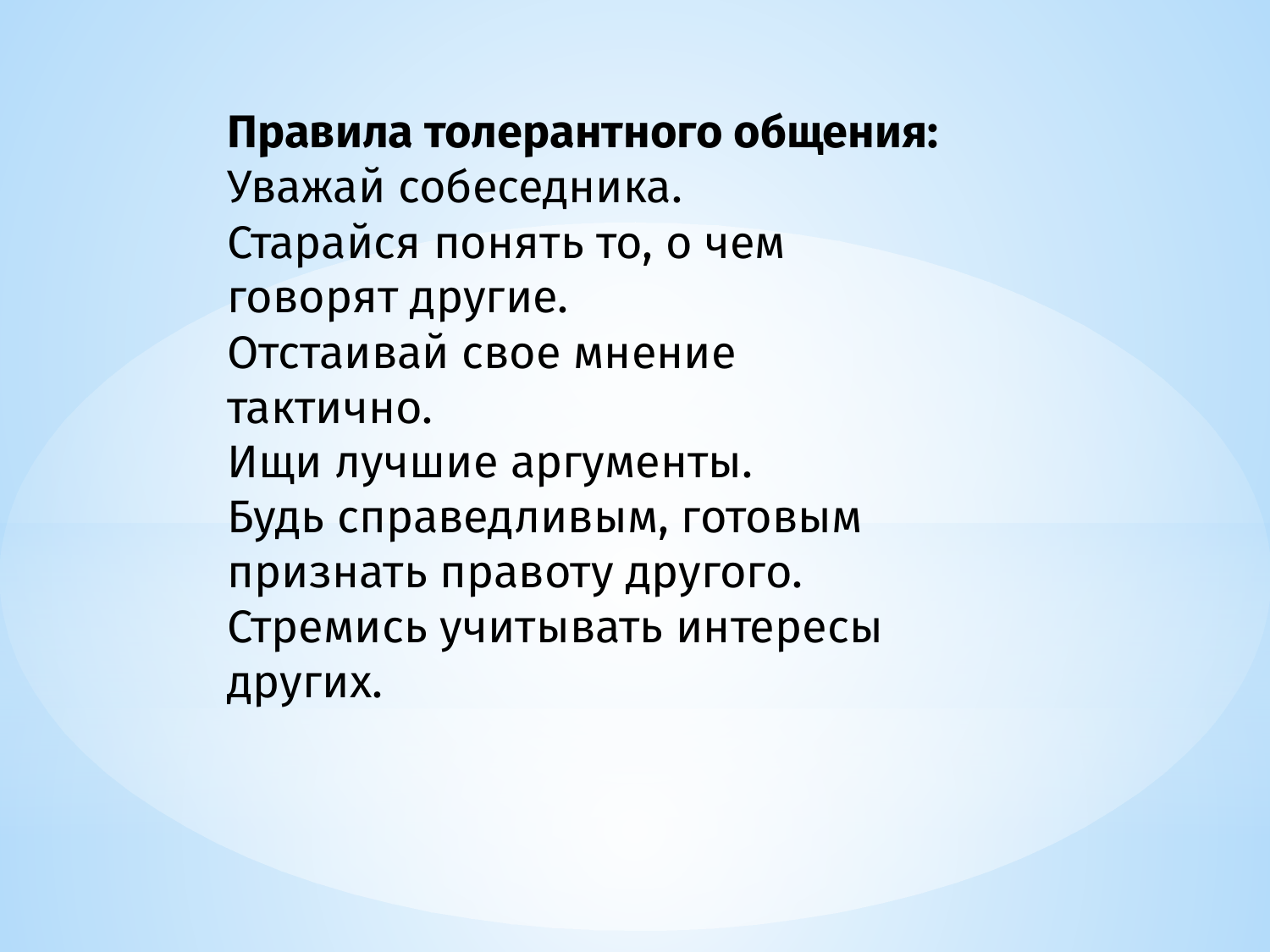

Правила толерантного общения:
Уважай собеседника.
Старайся понять то, о чем говорят другие.
Отстаивай свое мнение тактично.
Ищи лучшие аргументы.
Будь справедливым, готовым признать правоту другого.
Стремись учитывать интересы других.